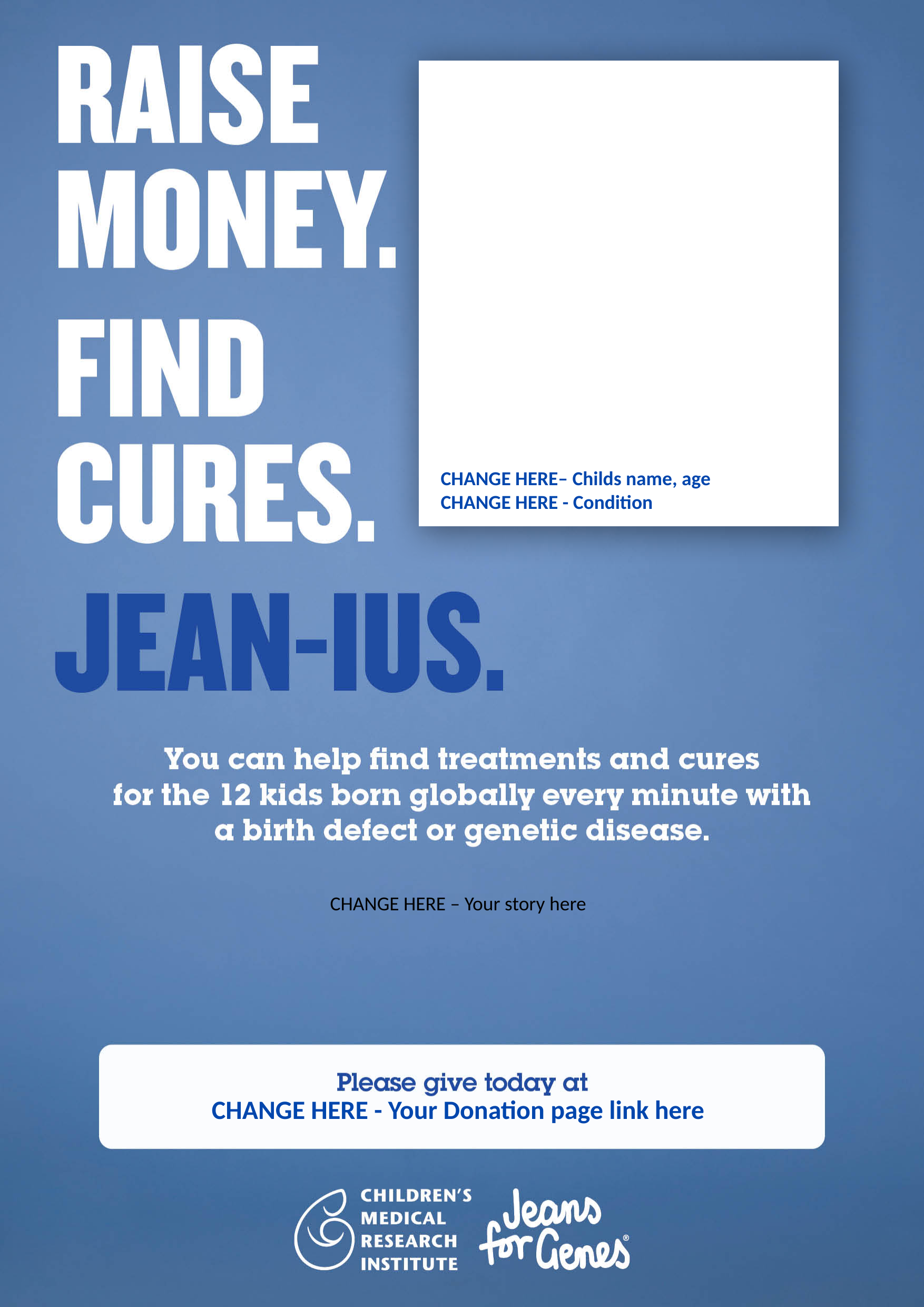

Your child’s
picture here
CHANGE HERE– Childs name, age
CHANGE HERE - Condition
CHANGE HERE – Your story here
CHANGE HERE - Your Donation page link here